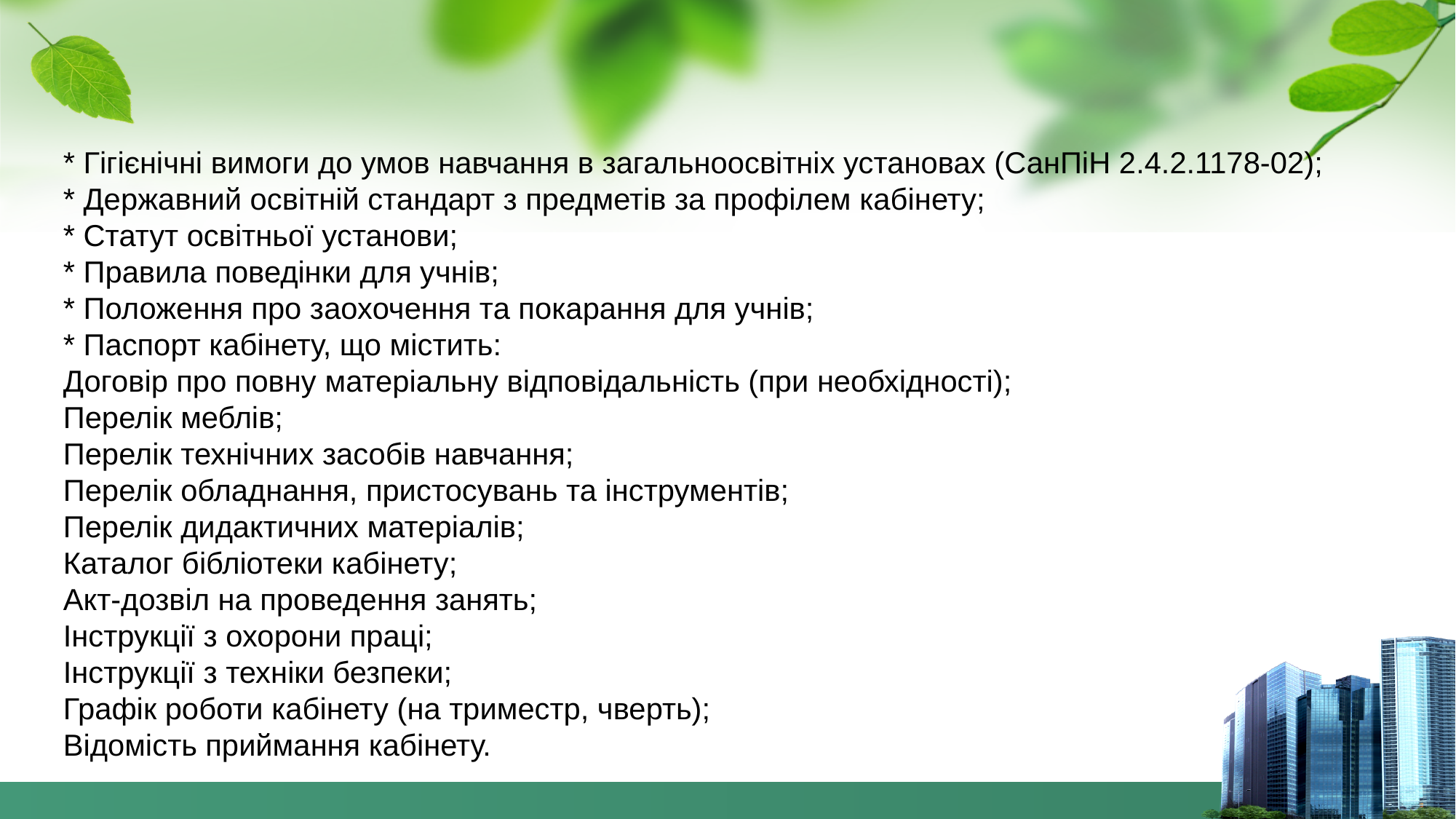

* Гігієнічні вимоги до умов навчання в загальноосвітніх установах (СанПіН 2.4.2.1178-02);
* Державний освітній стандарт з предметів за профілем кабінету;
* Статут освітньої установи;
* Правила поведінки для учнів;
* Положення про заохочення та покарання для учнів;
* Паспорт кабінету, що містить:
Договір про повну матеріальну відповідальність (при необхідності);
Перелік меблів;
Перелік технічних засобів навчання;
Перелік обладнання, пристосувань та інструментів;
Перелік дидактичних матеріалів;
Каталог бібліотеки кабінету;
Акт-дозвіл на проведення занять;
Інструкції з охорони праці;
Інструкції з техніки безпеки;
Графік роботи кабінету (на триместр, чверть);
Відомість приймання кабінету.